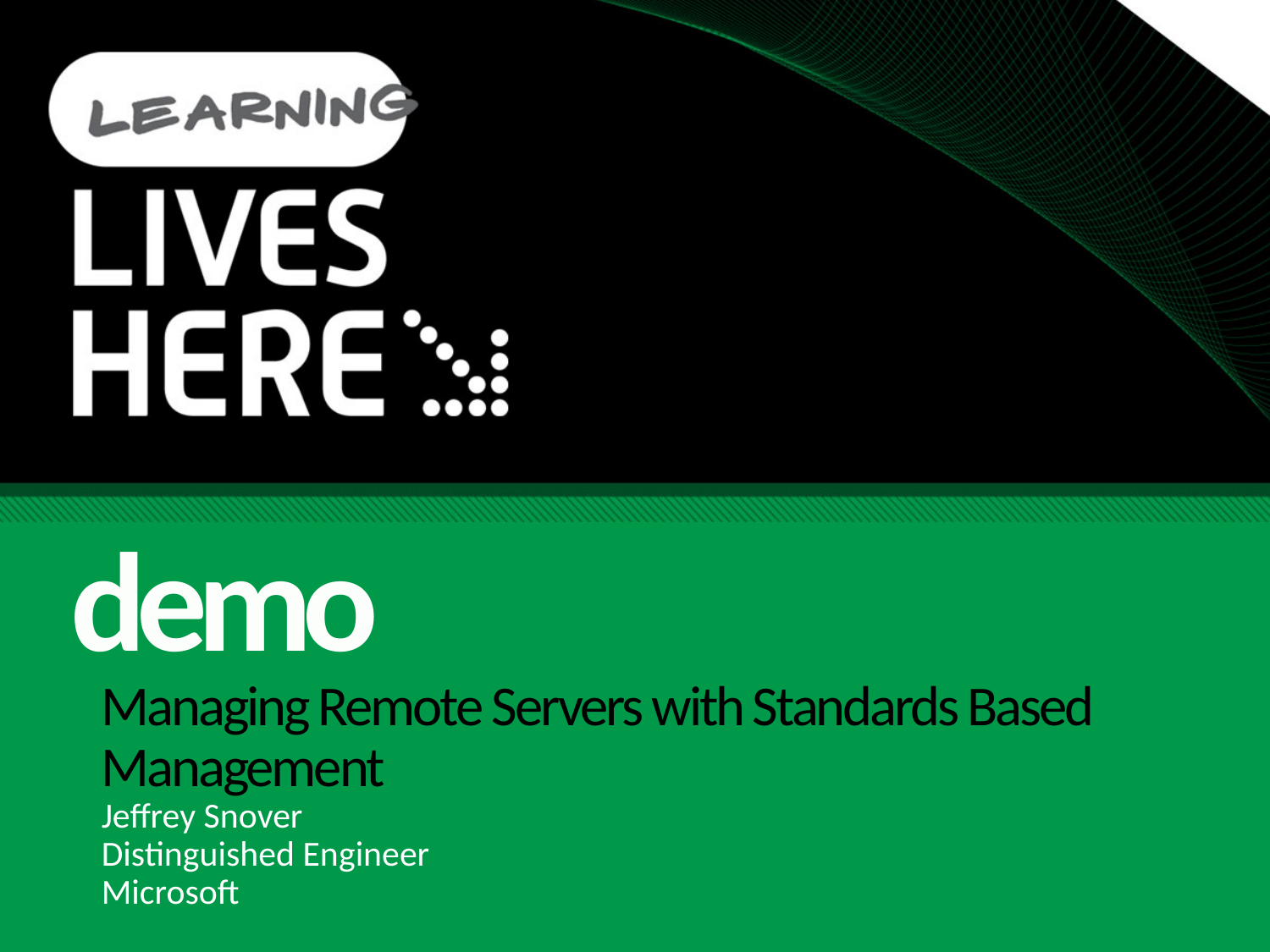

demo
# Managing Remote Servers with Standards Based Management
Jeffrey Snover
Distinguished Engineer
Microsoft